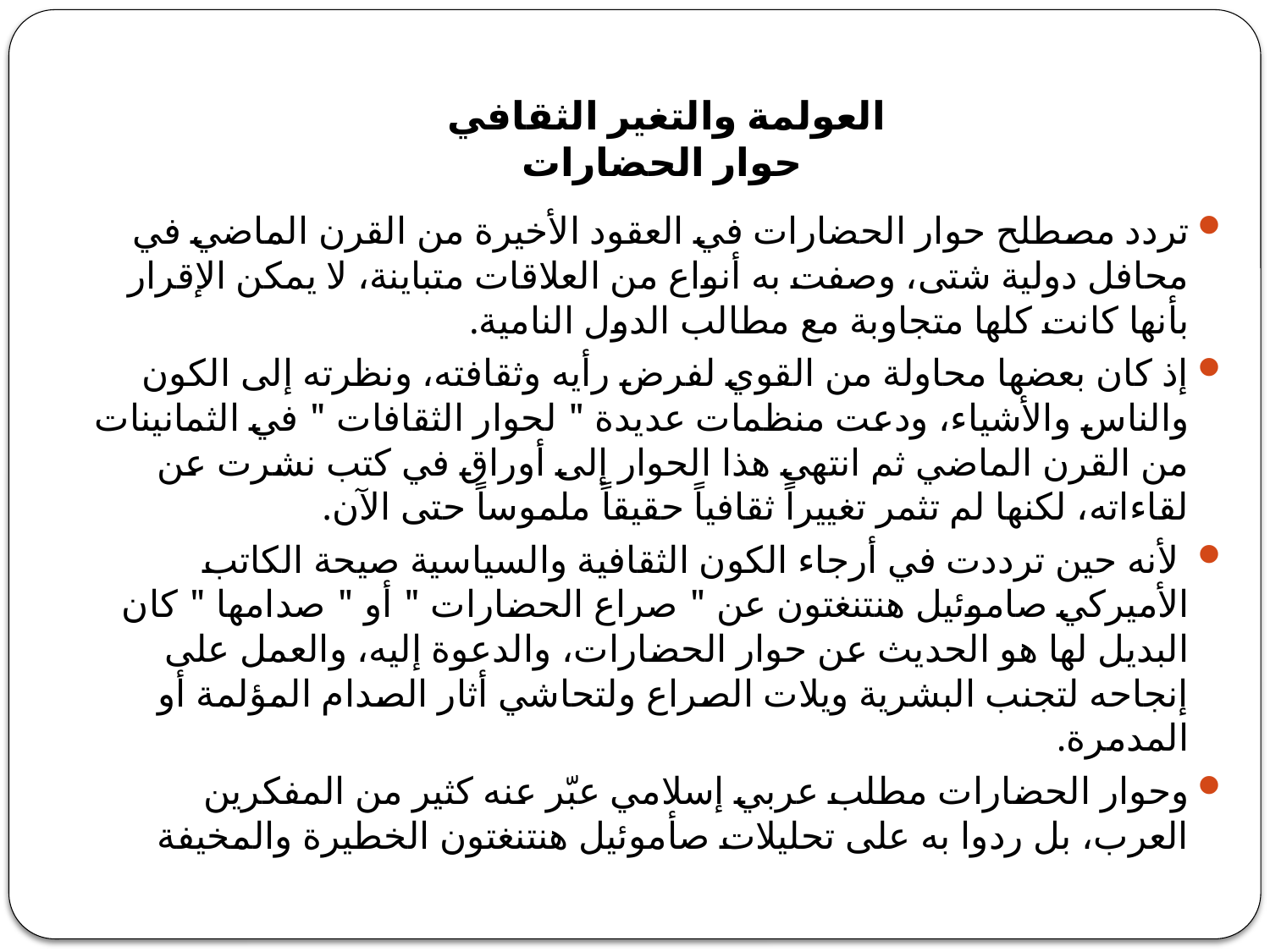

# العولمة والتغير الثقافي حوار الحضارات
تردد مصطلح حوار الحضارات في العقود الأخيرة من القرن الماضي في محافل دولية شتى، وصفت به أنواع من العلاقات متباينة، لا يمكن الإقرار بأنها كانت كلها متجاوبة مع مطالب الدول النامية.
إذ كان بعضها محاولة من القوي لفرض رأيه وثقافته، ونظرته إلى الكون والناس والأشياء، ودعت منظمات عديدة " لحوار الثقافات " في الثمانينات من القرن الماضي ثم انتهى هذا الحوار إلى أوراق في كتب نشرت عن لقاءاته، لكنها لم تثمر تغييراً ثقافياً حقيقاً ملموساً حتى الآن.
 لأنه حين ترددت في أرجاء الكون الثقافية والسياسية صيحة الكاتب الأميركي صاموئيل هنتنغتون عن " صراع الحضارات " أو " صدامها " كان البديل لها هو الحديث عن حوار الحضارات، والدعوة إليه، والعمل على إنجاحه لتجنب البشرية ويلات الصراع ولتحاشي أثار الصدام المؤلمة أو المدمرة.
وحوار الحضارات مطلب عربي إسلامي عبّر عنه كثير من المفكرين العرب، بل ردوا به على تحليلات صأموئيل هنتنغتون الخطيرة والمخيفة